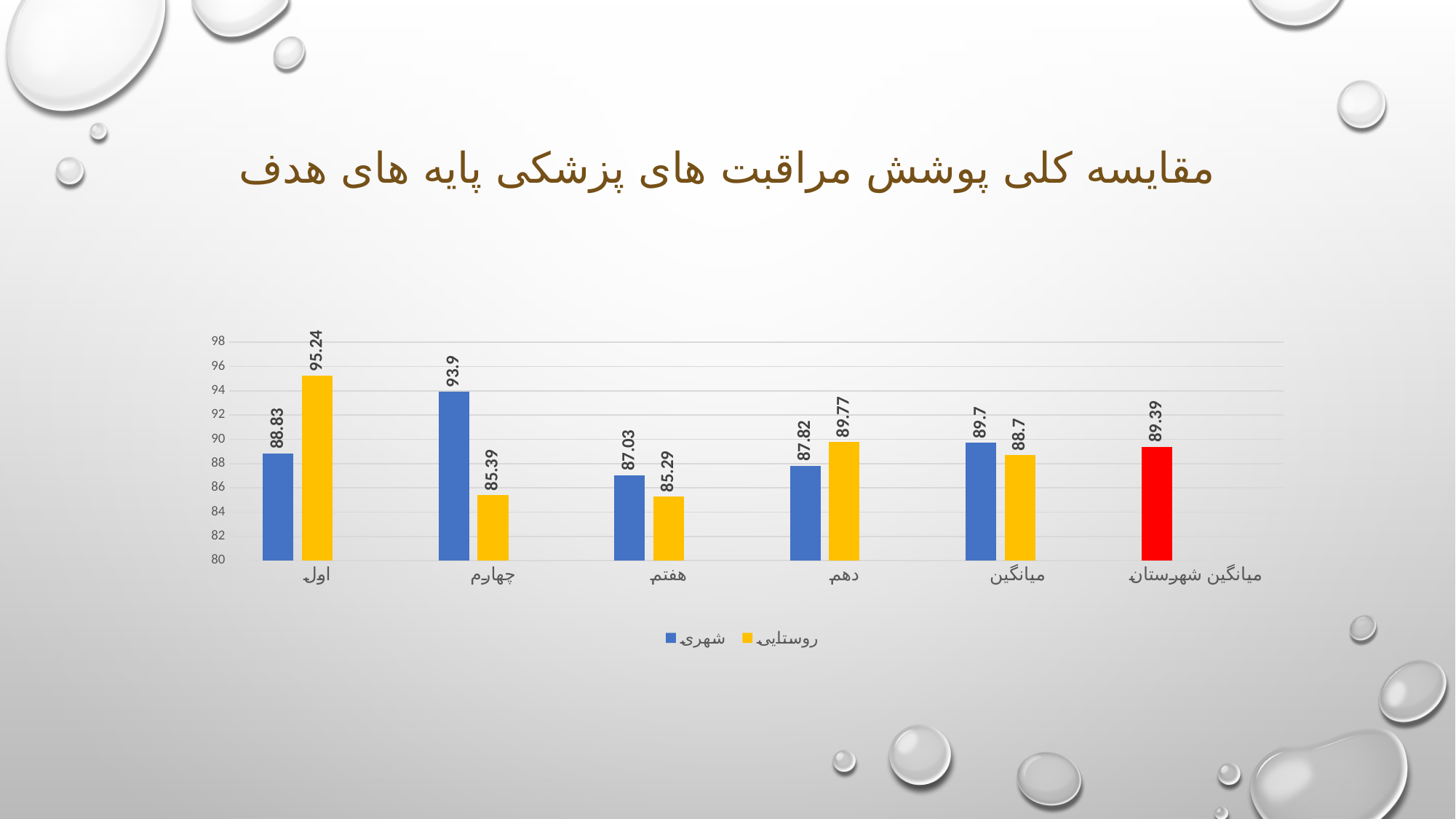

# مقایسه کلی پوشش مراقبت های پزشکی پایه های هدف

### Chart

| Category | شهری | روستایی |  |
|---|---|---|---|
| اول | 88.83 | 95.24 | None |
| چهارم | 93.9 | 85.39 | None |
| هفتم | 87.03 | 85.29 | None |
| دهم | 87.82 | 89.77 | None |
| میانگین  | 89.7 | 88.7 | None |
| میانگین شهرستان | 89.39 | None | None |